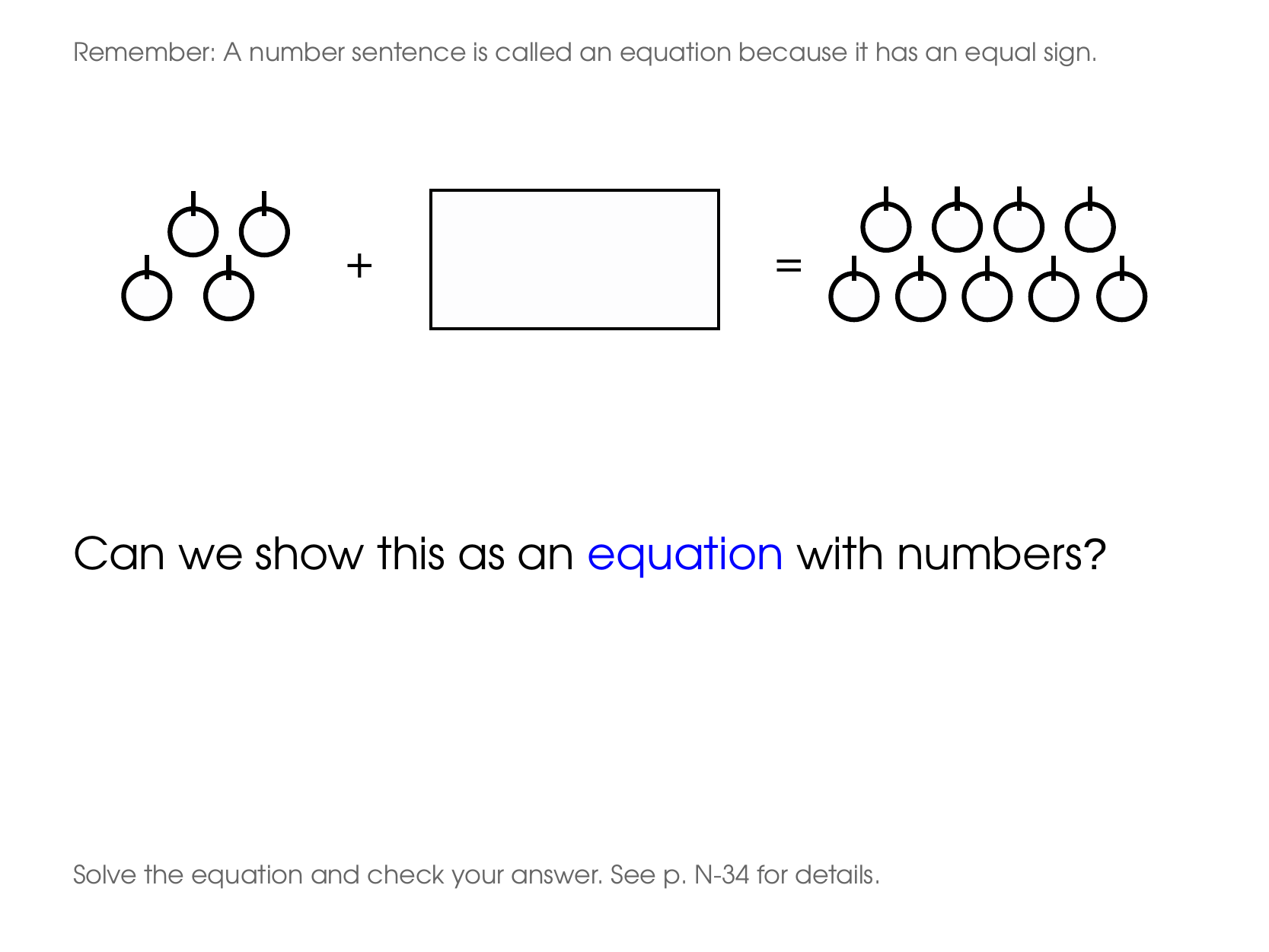

Remember: A number sentence is called an equation because it has an equal sign.

+
=
Can we show this as an equation with numbers?
Solve the equation and check your answer. See p. N-34 for details.